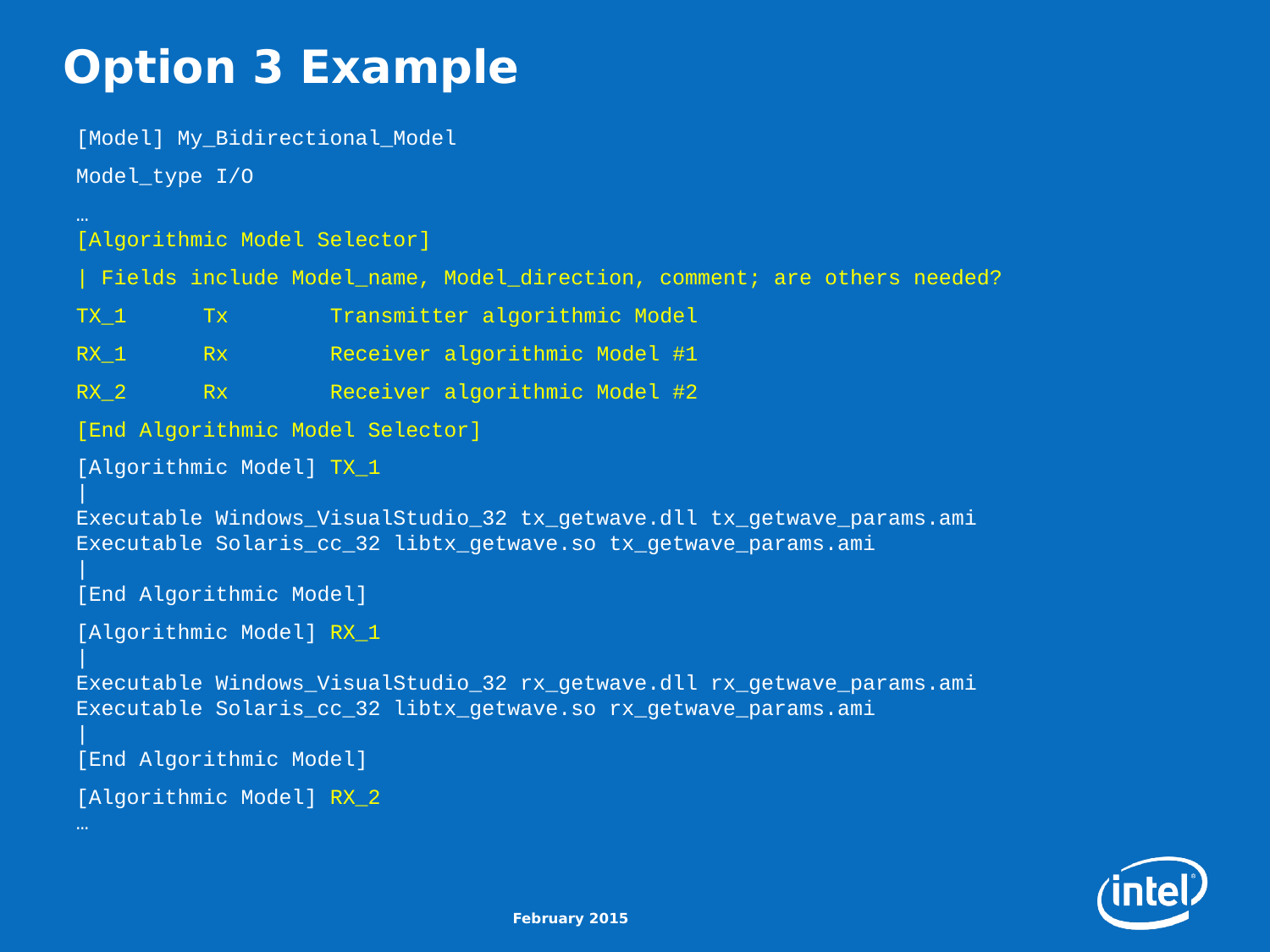

# Option 3 Example
	[Model] My_Bidirectional_Model
	Model_type I/O
	…
[Algorithmic Model Selector]
	| Fields include Model_name, Model_direction, comment; are others needed?
	TX_1	Tx	Transmitter algorithmic Model
	RX_1	Rx	Receiver algorithmic Model #1
	RX_2	Rx	Receiver algorithmic Model #2
	[End Algorithmic Model Selector]
	[Algorithmic Model] TX_1
|
Executable Windows_VisualStudio_32 tx_getwave.dll tx_getwave_params.ami
Executable Solaris_cc_32 libtx_getwave.so tx_getwave_params.ami
|
[End Algorithmic Model]
	[Algorithmic Model] RX_1
|
Executable Windows_VisualStudio_32 rx_getwave.dll rx_getwave_params.ami
Executable Solaris_cc_32 libtx_getwave.so rx_getwave_params.ami
|
[End Algorithmic Model]
	[Algorithmic Model] RX_2
…
February 2015